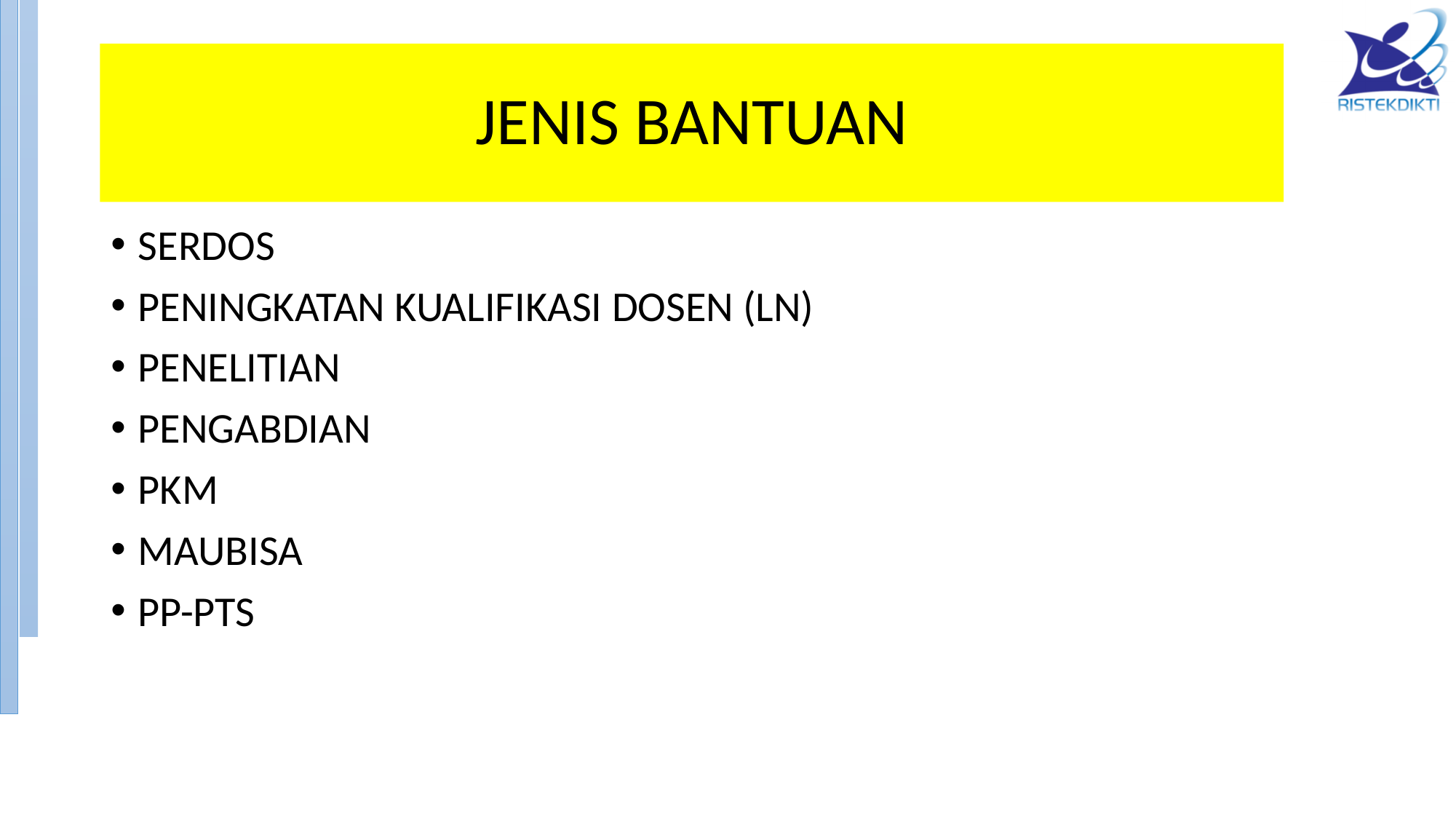

# JENIS BANTUAN
SERDOS
PENINGKATAN KUALIFIKASI DOSEN (LN)
PENELITIAN
PENGABDIAN
PKM
MAUBISA
PP-PTS